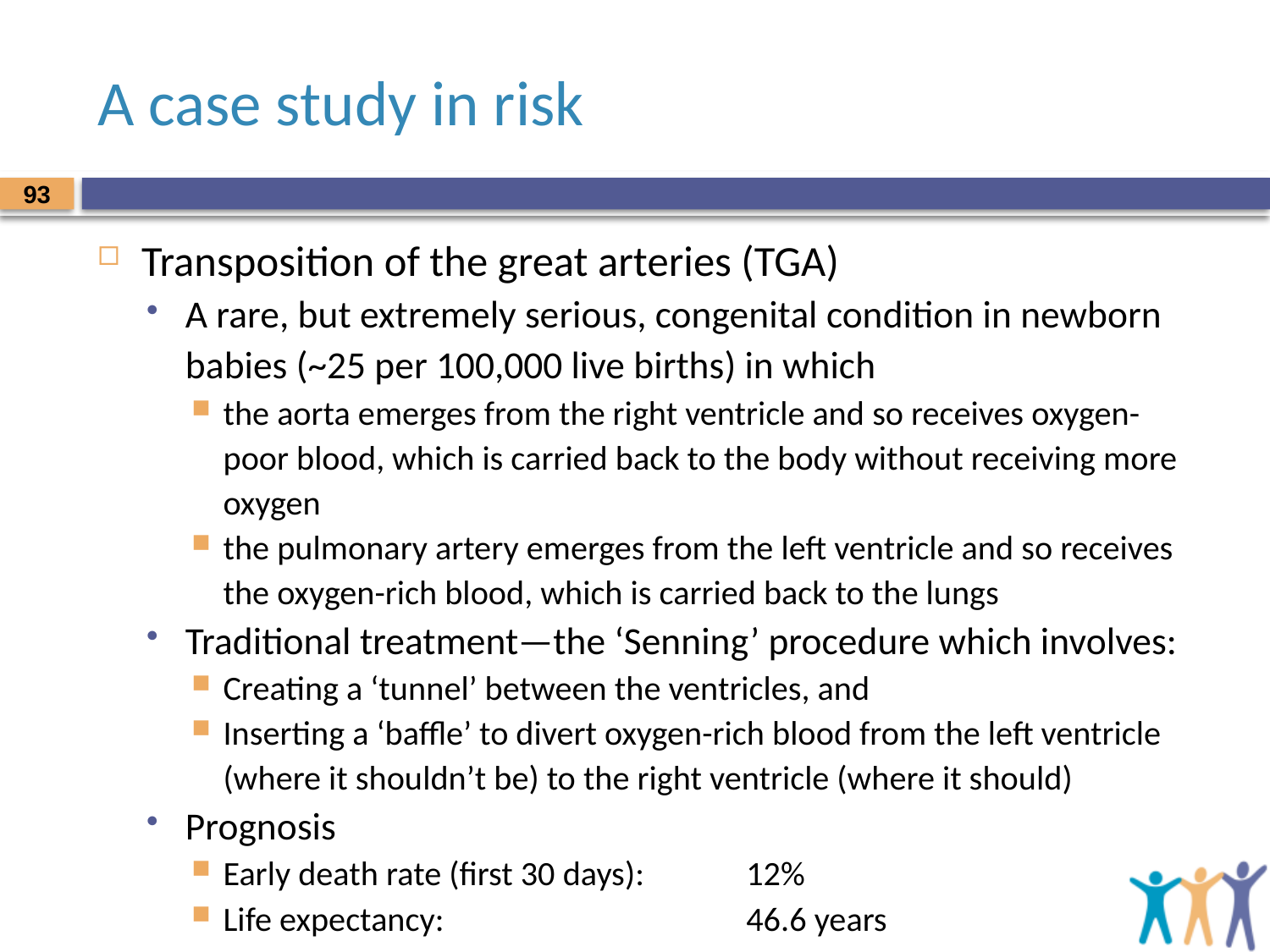

# A case study in risk
93
Transposition of the great arteries (TGA)
A rare, but extremely serious, congenital condition in newborn babies (~25 per 100,000 live births) in which
the aorta emerges from the right ventricle and so receives oxygen-poor blood, which is carried back to the body without receiving more oxygen
the pulmonary artery emerges from the left ventricle and so receives the oxygen-rich blood, which is carried back to the lungs
Traditional treatment—the ‘Senning’ procedure which involves:
Creating a ‘tunnel’ between the ventricles, and
Inserting a ‘baffle’ to divert oxygen-rich blood from the left ventricle (where it shouldn’t be) to the right ventricle (where it should)
Prognosis
Early death rate (first 30 days):	12%
Life expectancy:	46.6 years